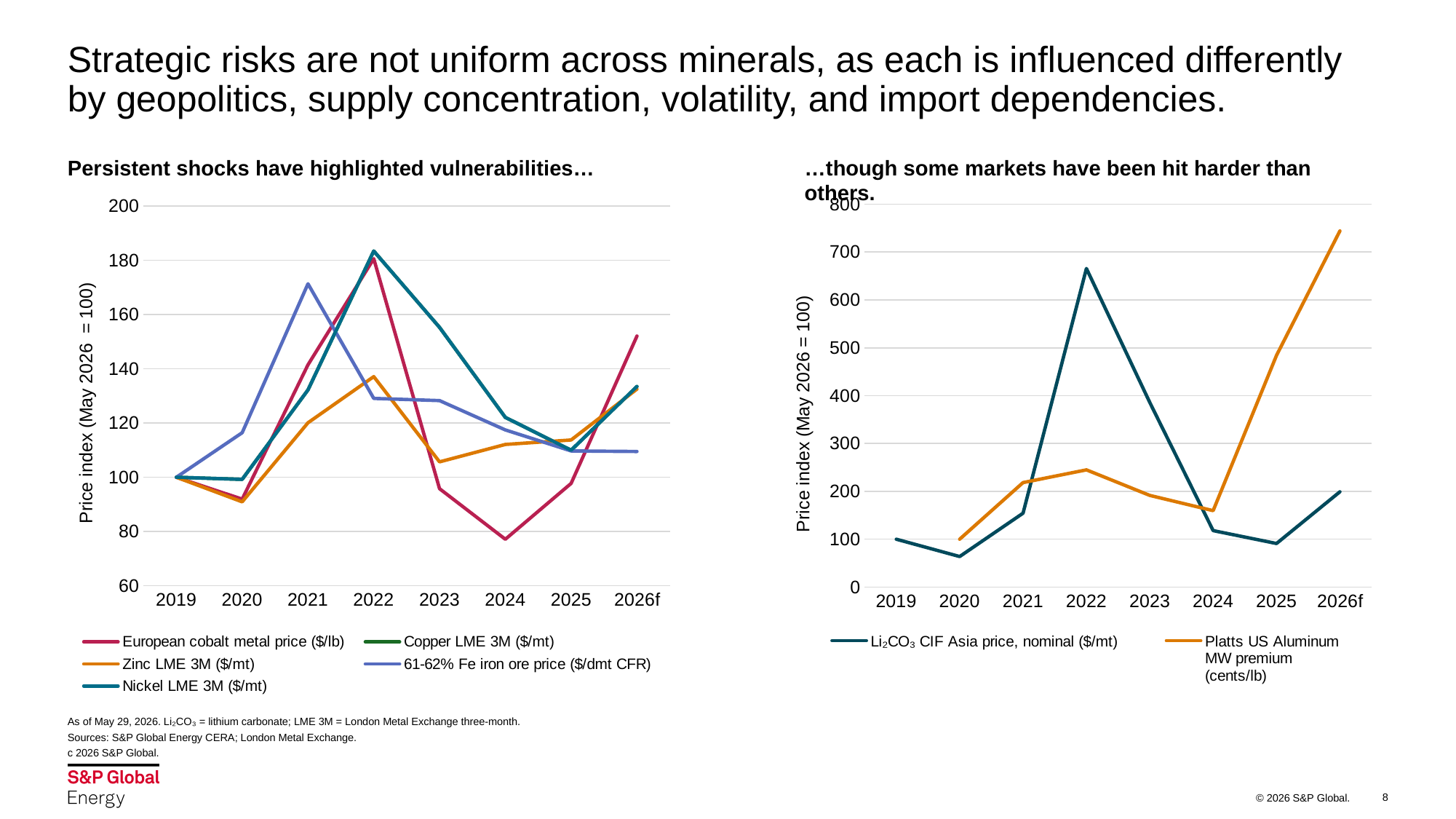

# Strategic risks are not uniform across minerals, as each is influenced differently by geopolitics, supply concentration, volatility, and import dependencies.
Persistent shocks have highlighted vulnerabilities…
…though some markets have been hit harder than others.

[unsupported chart]

[unsupported chart]

As of May 29, 2026. Li₂CO₃ = lithium carbonate; LME 3M = London Metal Exchange three-month.
Sources: S&P Global Energy CERA; London Metal Exchange.
c 2026 S&P Global.
8